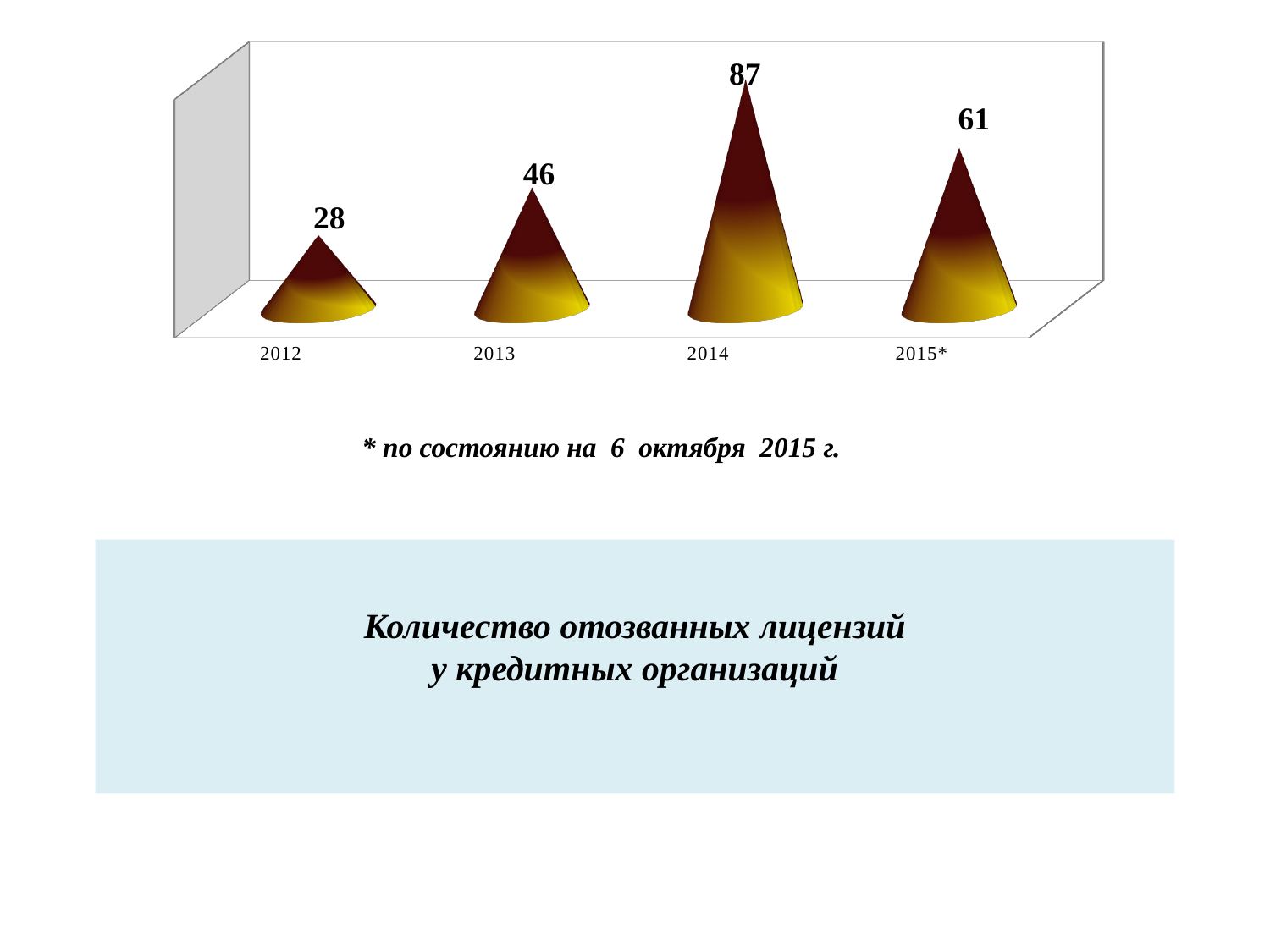

[unsupported chart]

* по состоянию на  6  октября  2015 г.

# Количество отозванных лицензий у кредитных организаций